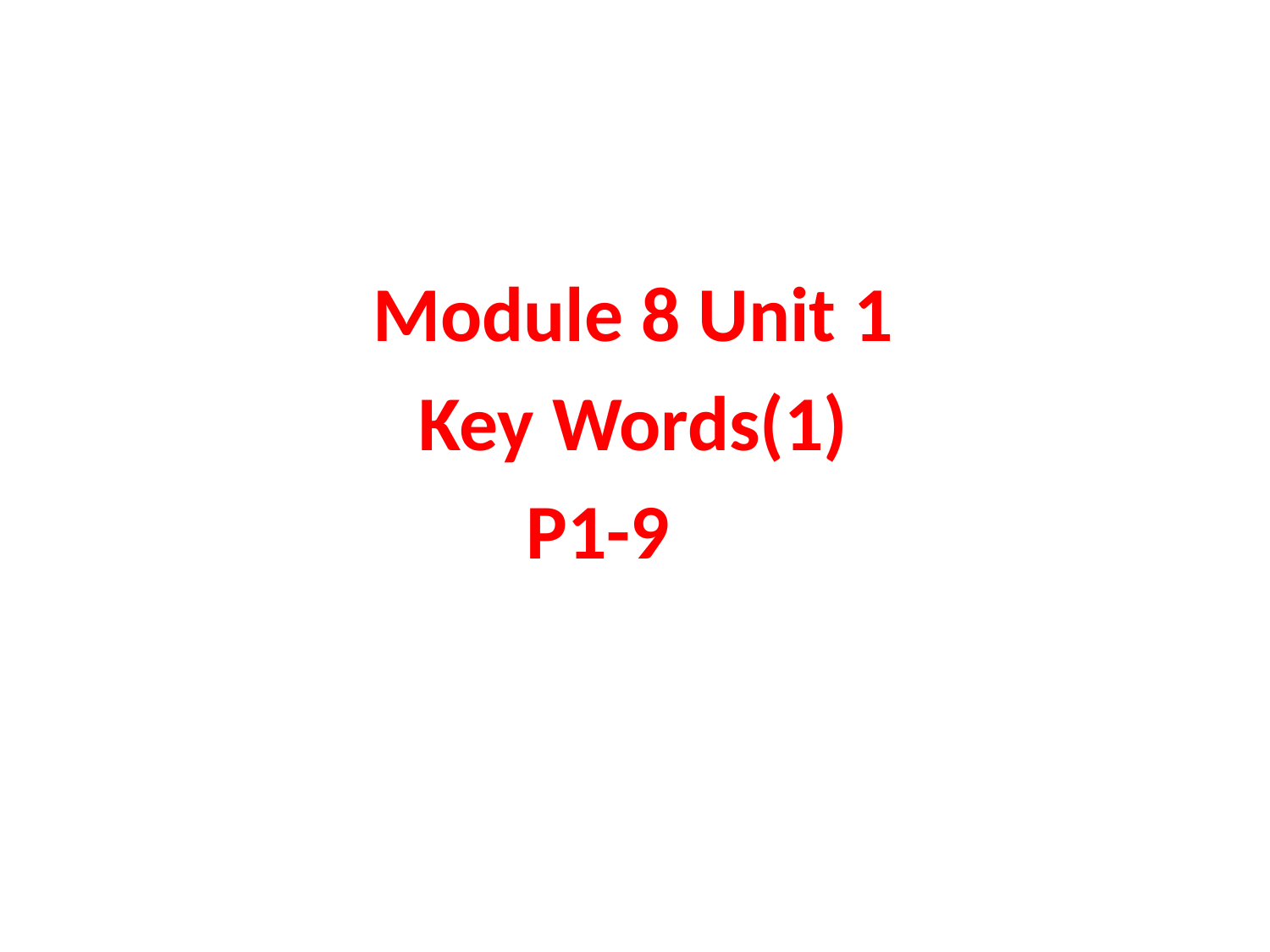

Module 8 Unit 1
            Key Words(1)
        P1-9